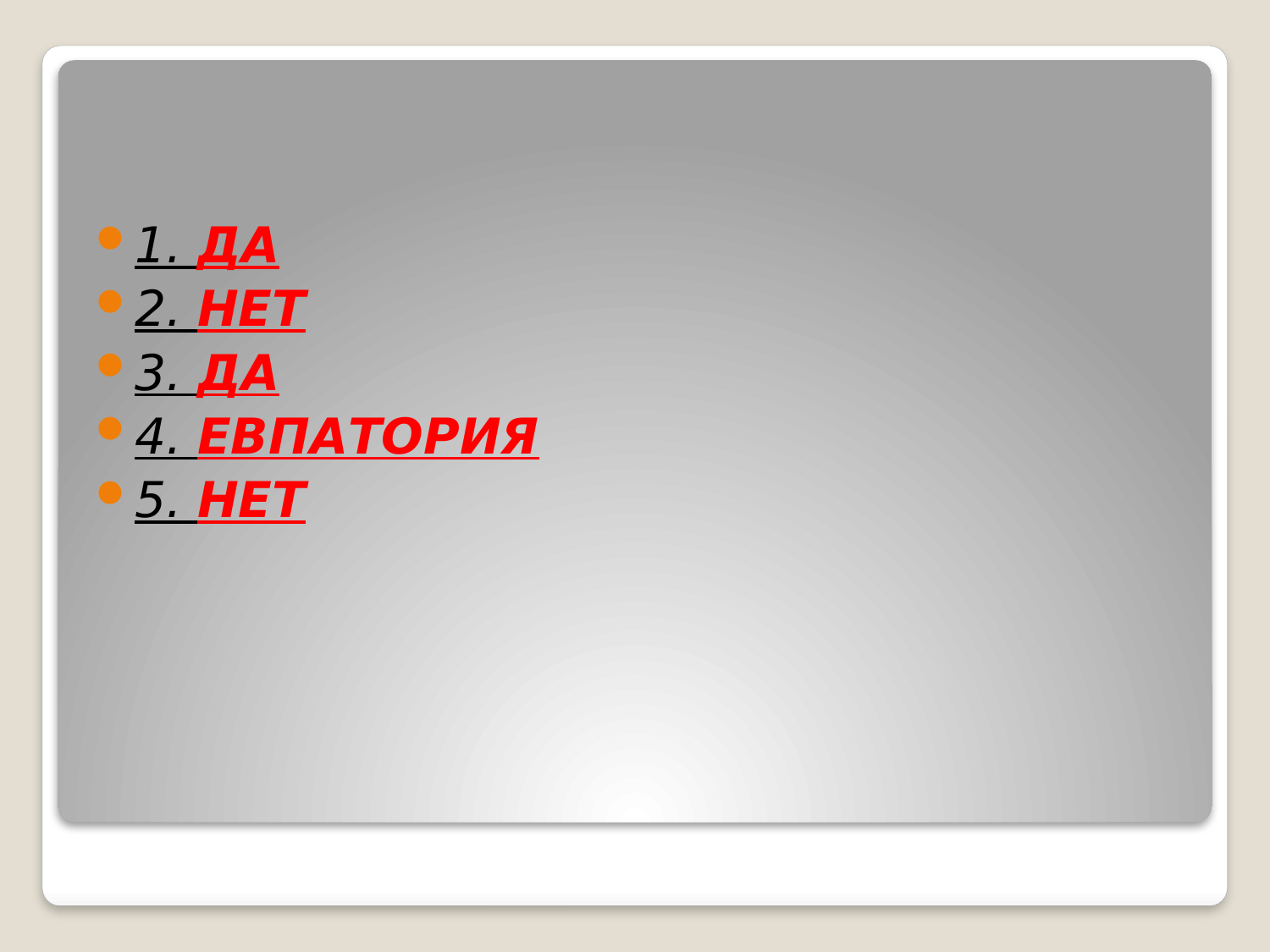

1. ДА
2. НЕТ
3. ДА
4. ЕВПАТОРИЯ
5. НЕТ